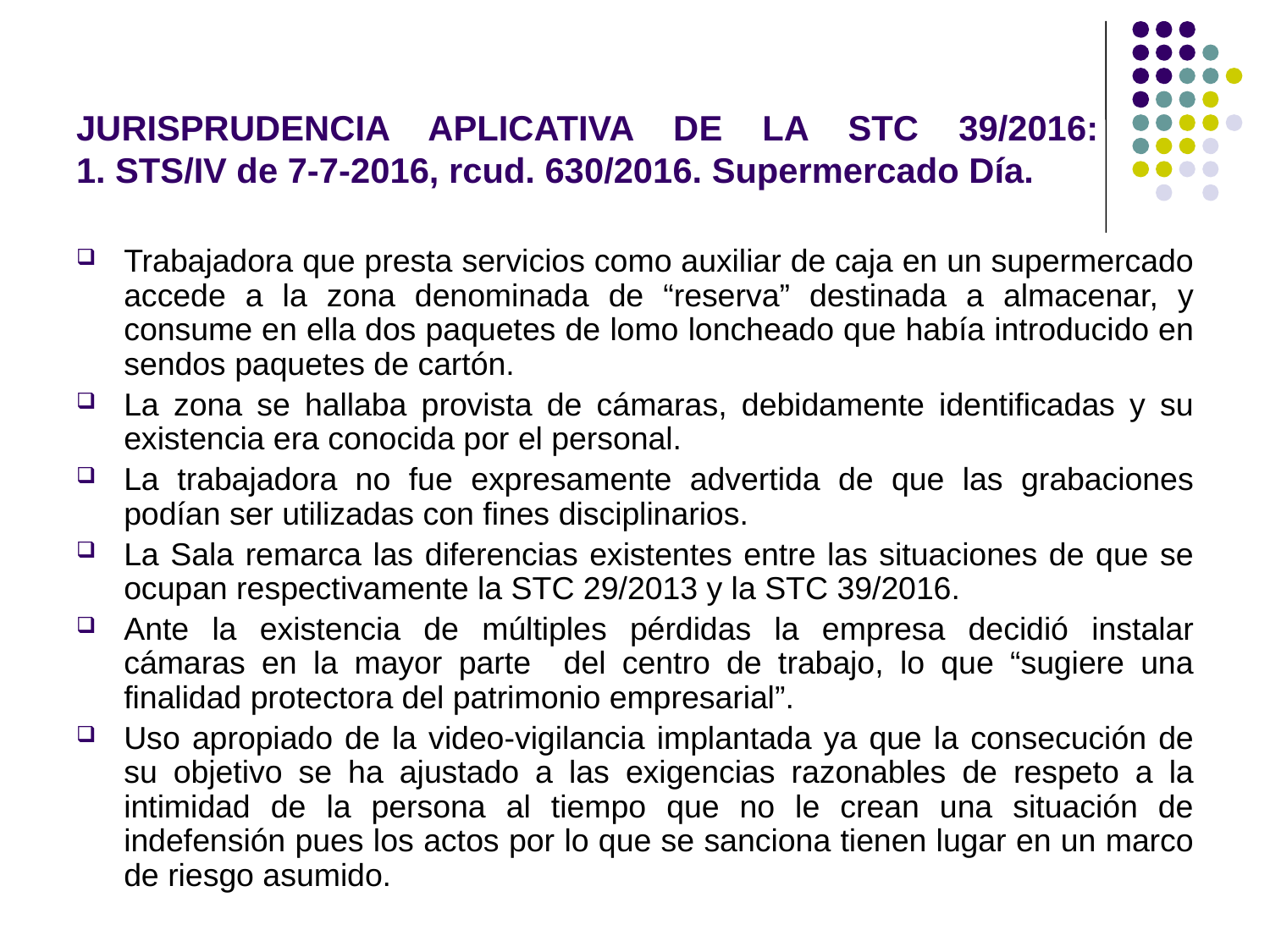

# JURISPRUDENCIA APLICATIVA DE LA STC 39/2016: 1. STS/IV de 7-7-2016, rcud. 630/2016. Supermercado Día.
Trabajadora que presta servicios como auxiliar de caja en un supermercado accede a la zona denominada de “reserva” destinada a almacenar, y consume en ella dos paquetes de lomo loncheado que había introducido en sendos paquetes de cartón.
La zona se hallaba provista de cámaras, debidamente identificadas y su existencia era conocida por el personal.
La trabajadora no fue expresamente advertida de que las grabaciones podían ser utilizadas con fines disciplinarios.
La Sala remarca las diferencias existentes entre las situaciones de que se ocupan respectivamente la STC 29/2013 y la STC 39/2016.
Ante la existencia de múltiples pérdidas la empresa decidió instalar cámaras en la mayor parte  del centro de trabajo, lo que “sugiere una finalidad protectora del patrimonio empresarial”.
Uso apropiado de la video-vigilancia implantada ya que la consecución de su objetivo se ha ajustado a las exigencias razonables de respeto a la intimidad de la persona al tiempo que no le crean una situación de indefensión pues los actos por lo que se sanciona tienen lugar en un marco de riesgo asumido.